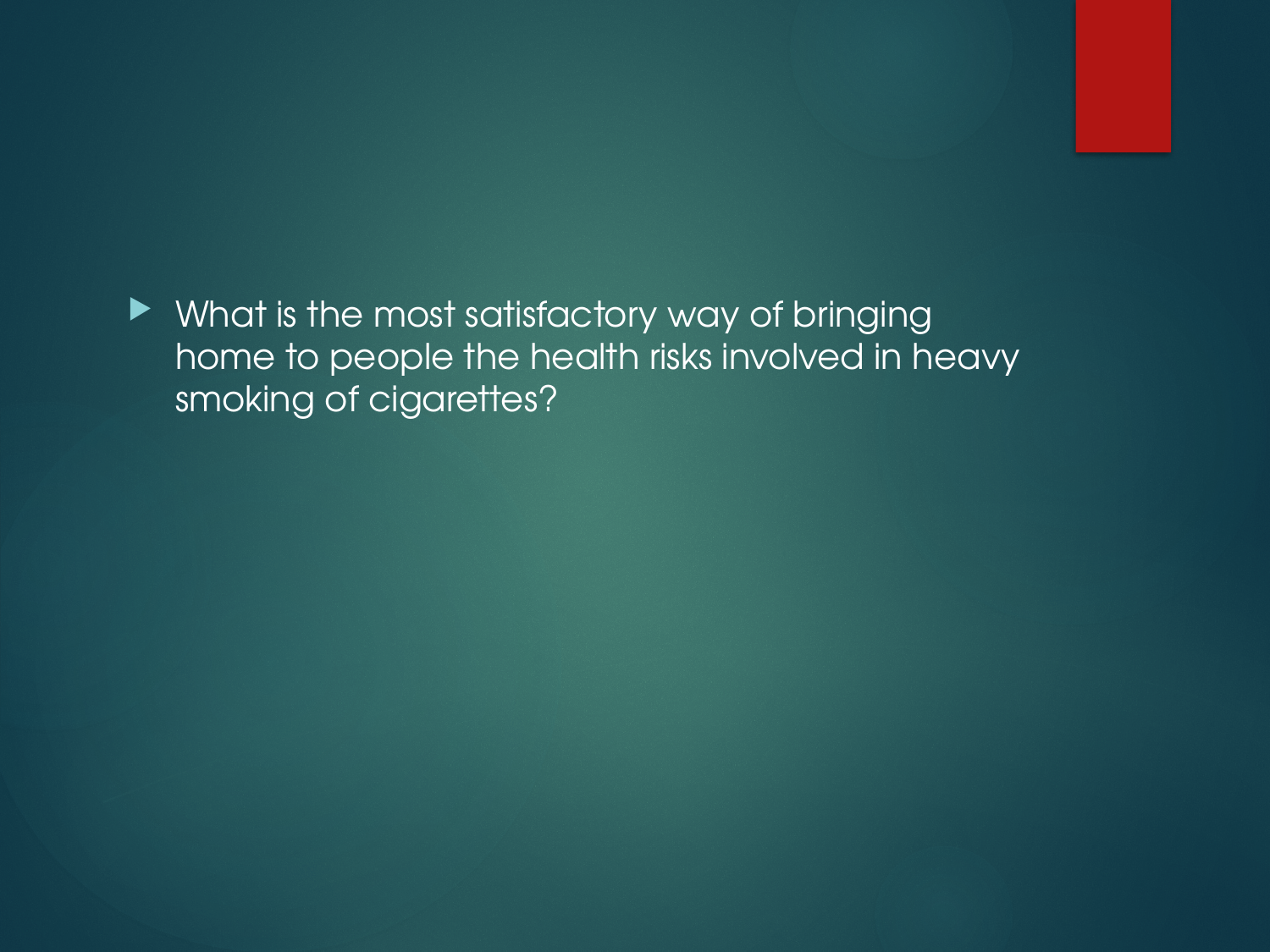

#
What is the most satisfactory way of bringing home to people the health risks involved in heavy smoking of cigarettes?